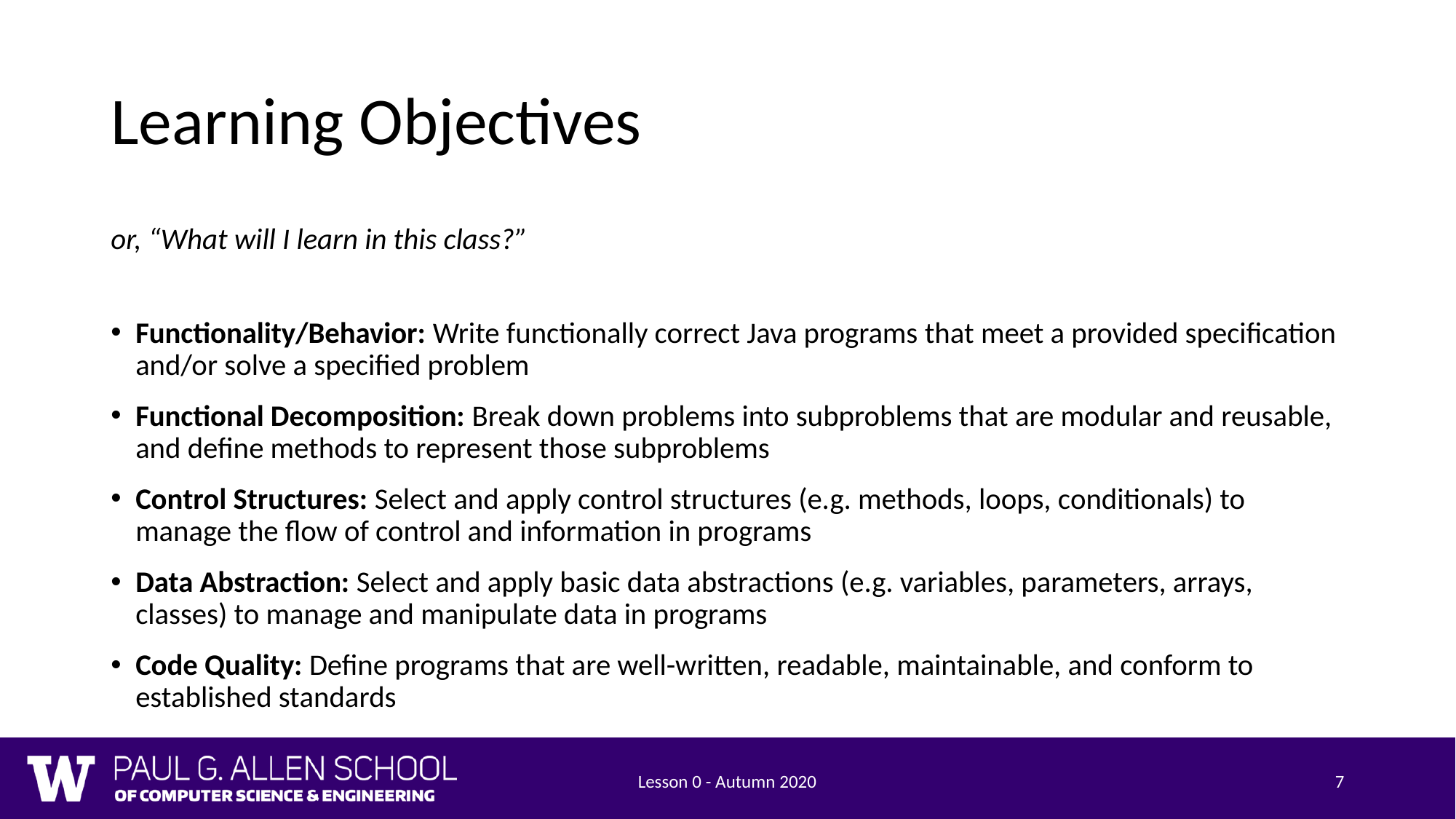

# Learning Objectives
or, “What will I learn in this class?”

Functionality/Behavior: Write functionally correct Java programs that meet a provided specification and/or solve a specified problem
Functional Decomposition: Break down problems into subproblems that are modular and reusable, and define methods to represent those subproblems
Control Structures: Select and apply control structures (e.g. methods, loops, conditionals) to manage the flow of control and information in programs
Data Abstraction: Select and apply basic data abstractions (e.g. variables, parameters, arrays, classes) to manage and manipulate data in programs
Code Quality: Define programs that are well-written, readable, maintainable, and conform to established standards

Lesson 0 - Autumn 2020
7